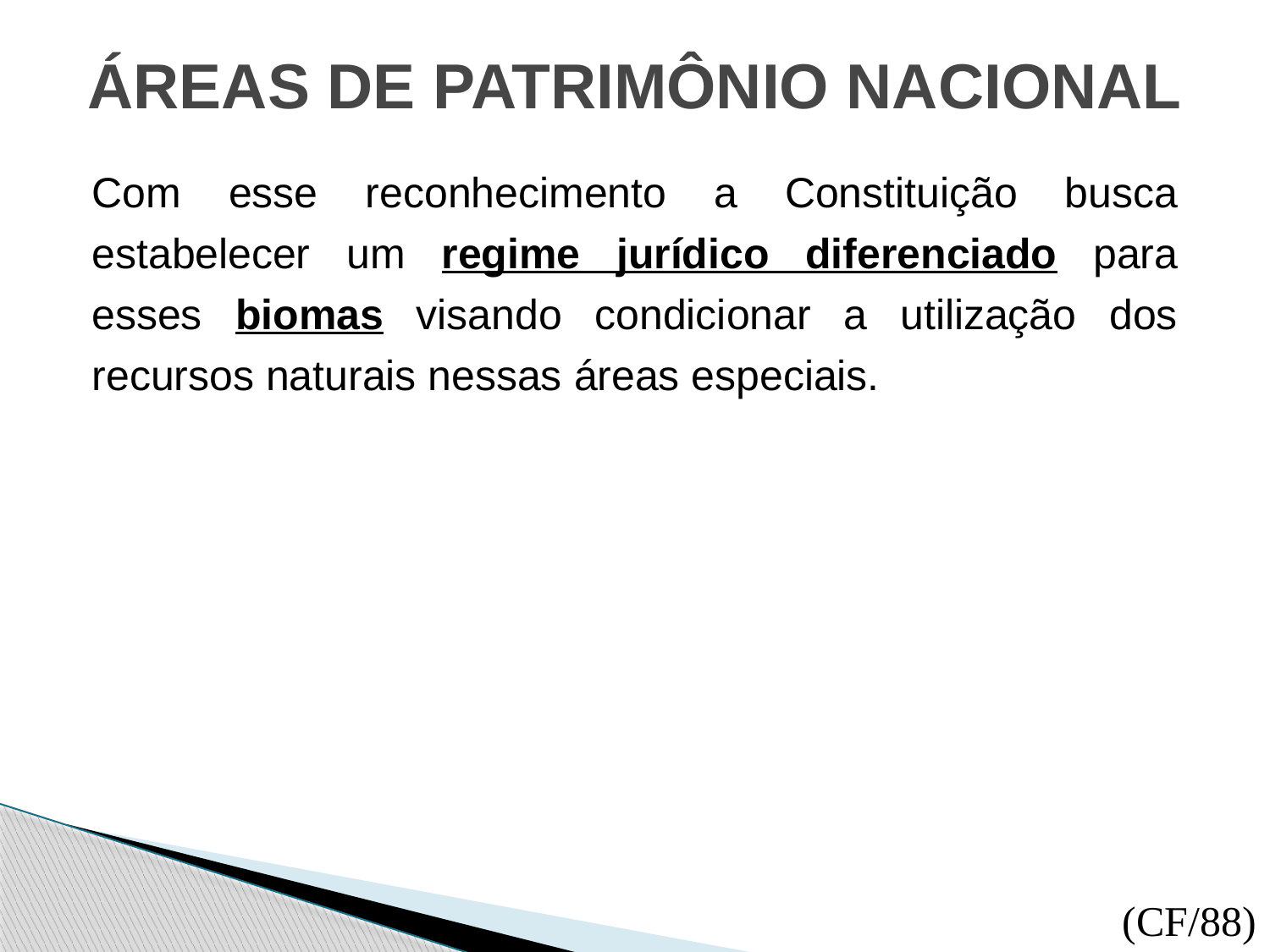

# ÁREAS DE PATRIMÔNIO NACIONAL
Com esse reconhecimento a Constituição busca estabelecer um regime jurídico diferenciado para esses biomas visando condicionar a utilização dos recursos naturais nessas áreas especiais.
(CF/88)